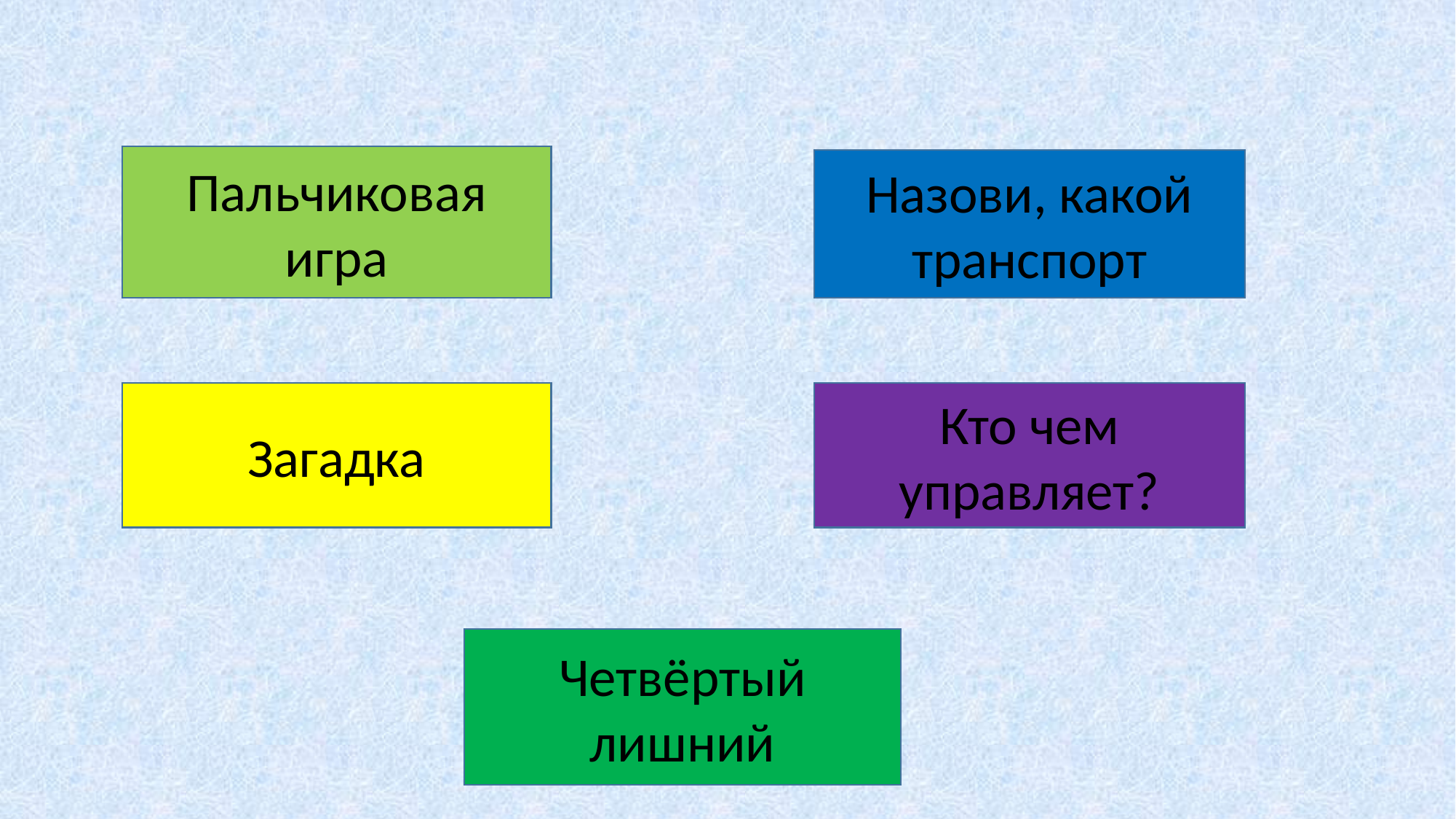

Пальчиковая игра
Назови, какой транспорт
Загадка
Кто чем управляет?
Четвёртый лишний